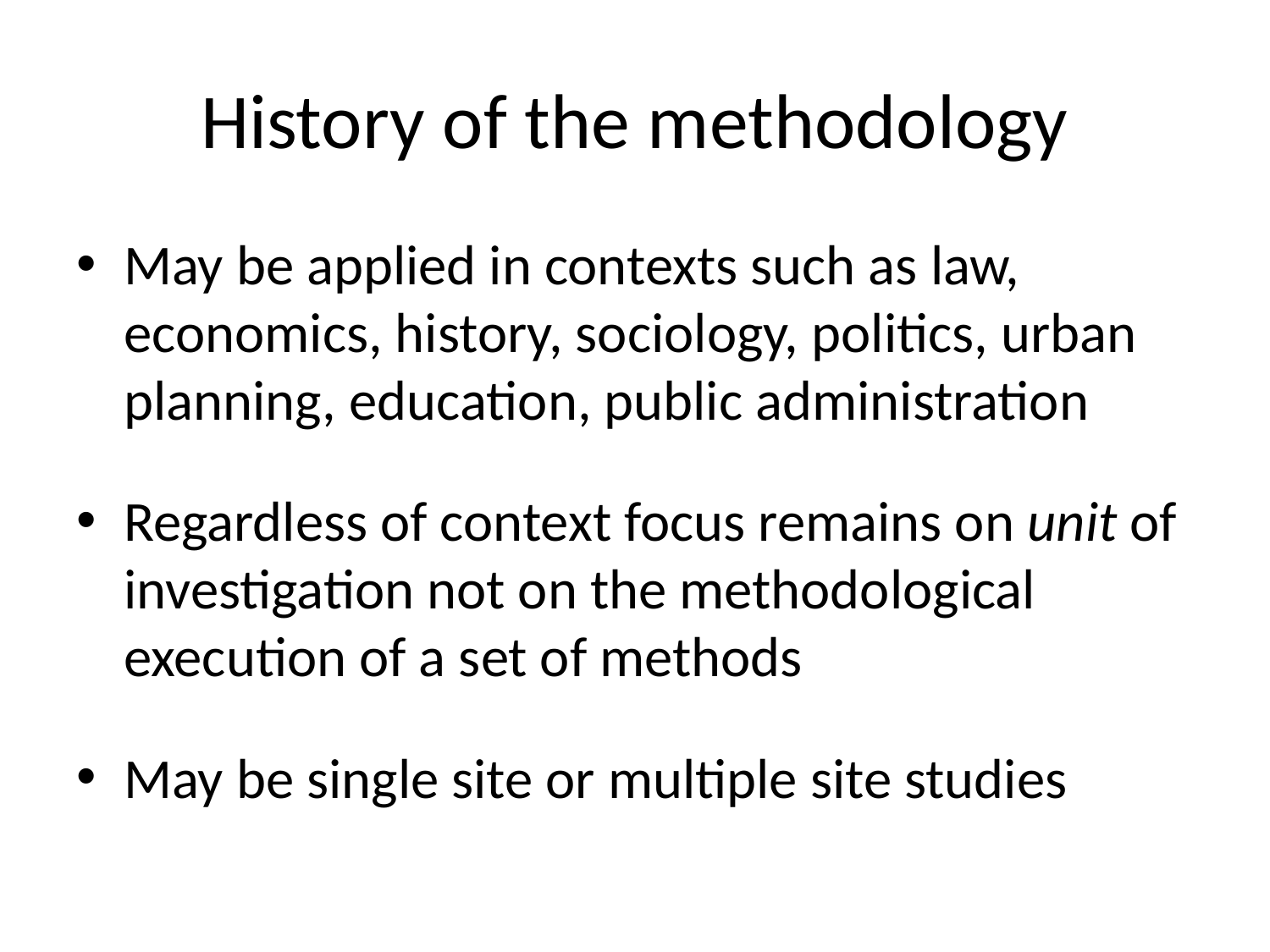

# History of the methodology
May be applied in contexts such as law, economics, history, sociology, politics, urban planning, education, public administration
Regardless of context focus remains on unit of investigation not on the methodological execution of a set of methods
May be single site or multiple site studies